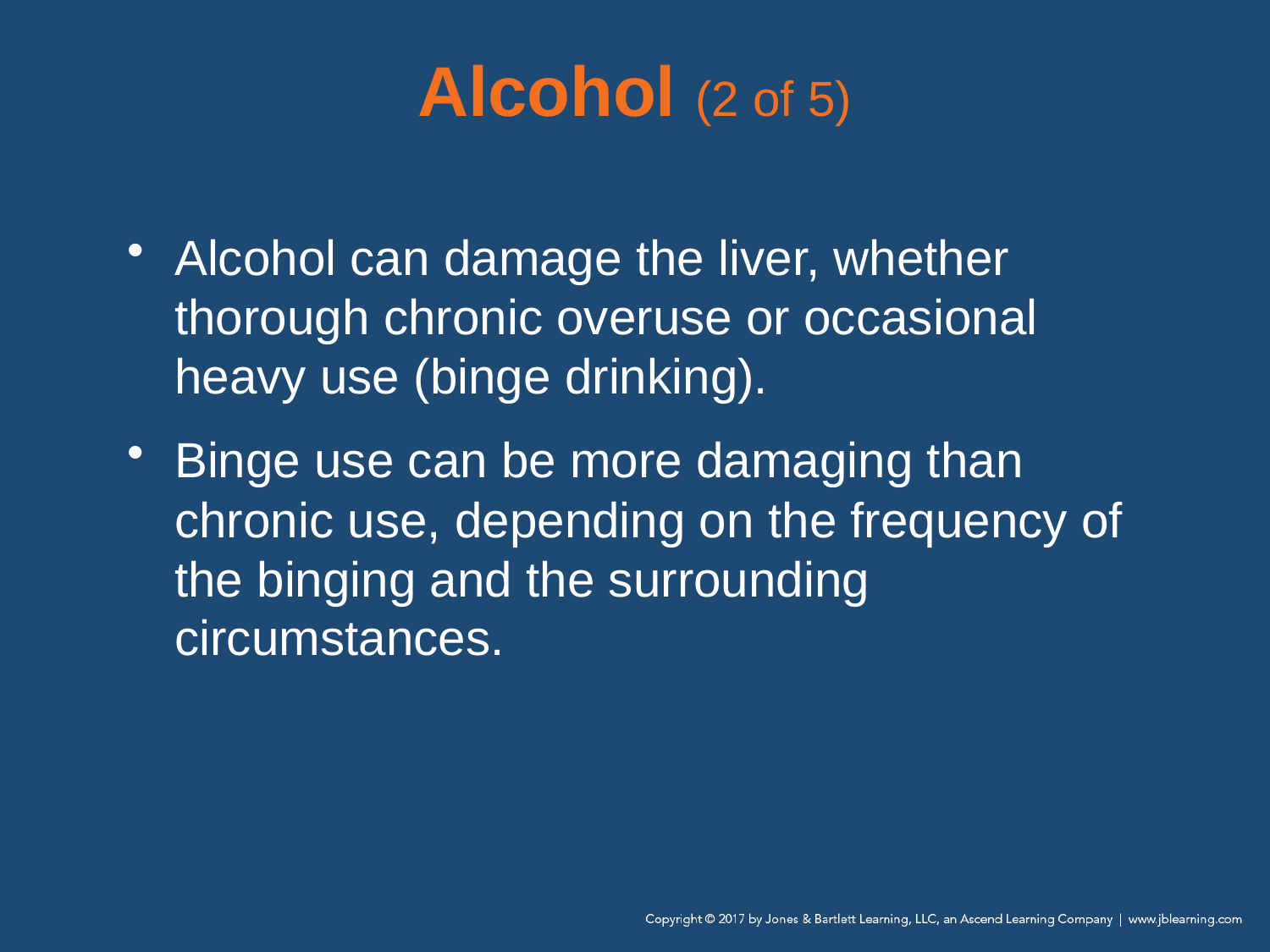

# Alcohol (2 of 5)
Alcohol can damage the liver, whether thorough chronic overuse or occasional heavy use (binge drinking).
Binge use can be more damaging than chronic use, depending on the frequency of the binging and the surrounding circumstances.